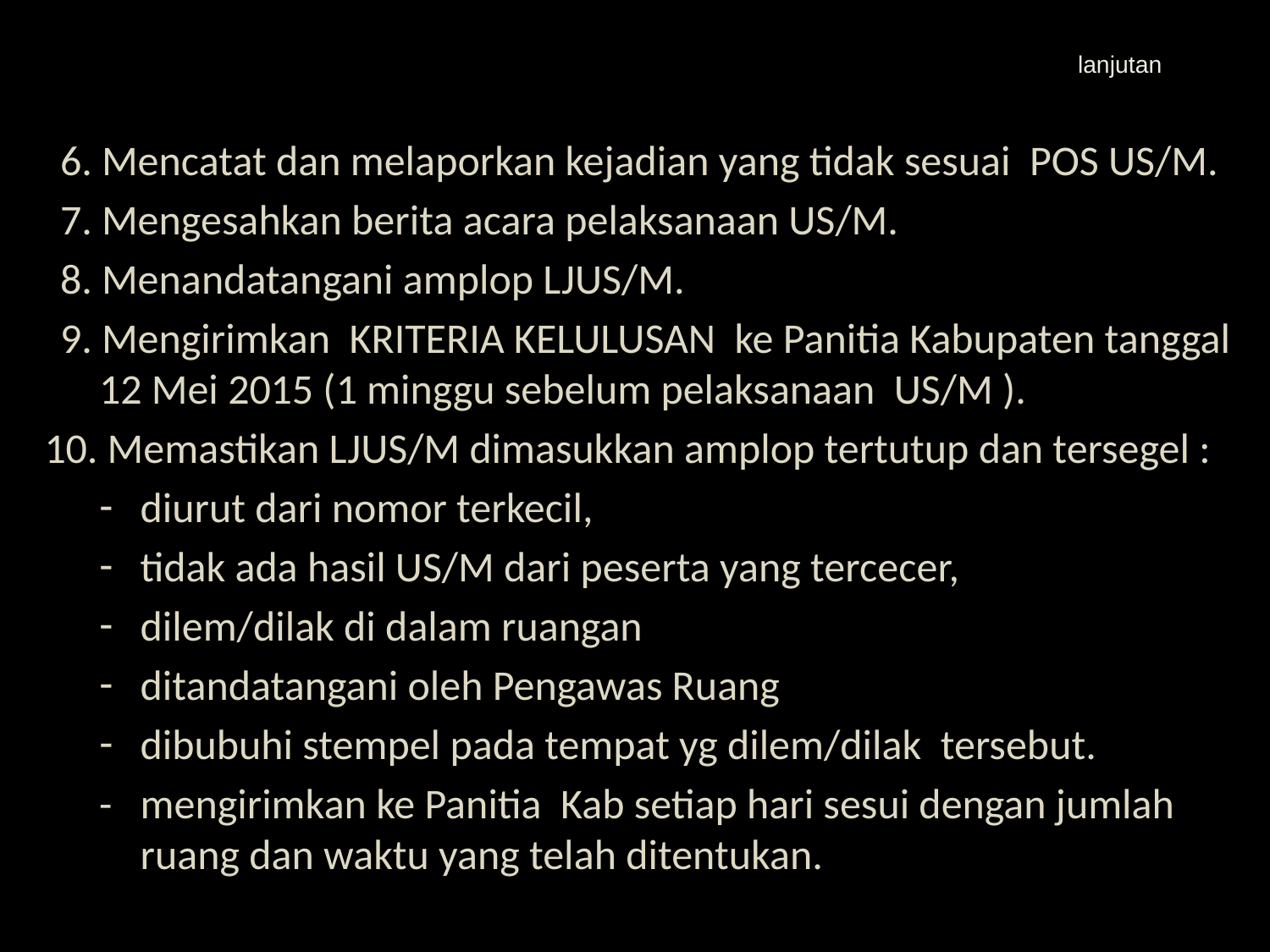

# lanjutan
6. Mencatat dan melaporkan kejadian yang tidak sesuai  POS US/M.
7. Mengesahkan berita acara pelaksanaan US/M.
8. Menandatangani amplop LJUS/M.
9. Mengirimkan  KRITERIA KELULUSAN  ke Panitia Kabupaten tanggal 12 Mei 2015 (1 minggu sebelum pelaksanaan  US/M ).
10. Memastikan LJUS/M dimasukkan amplop tertutup dan tersegel :
diurut dari nomor terkecil,
tidak ada hasil US/M dari peserta yang tercecer,
dilem/dilak di dalam ruangan
ditandatangani oleh Pengawas Ruang
dibubuhi stempel pada tempat yg dilem/dilak  tersebut.
- 	mengirimkan ke Panitia  Kab setiap hari sesui dengan jumlah ruang dan waktu yang telah ditentukan.